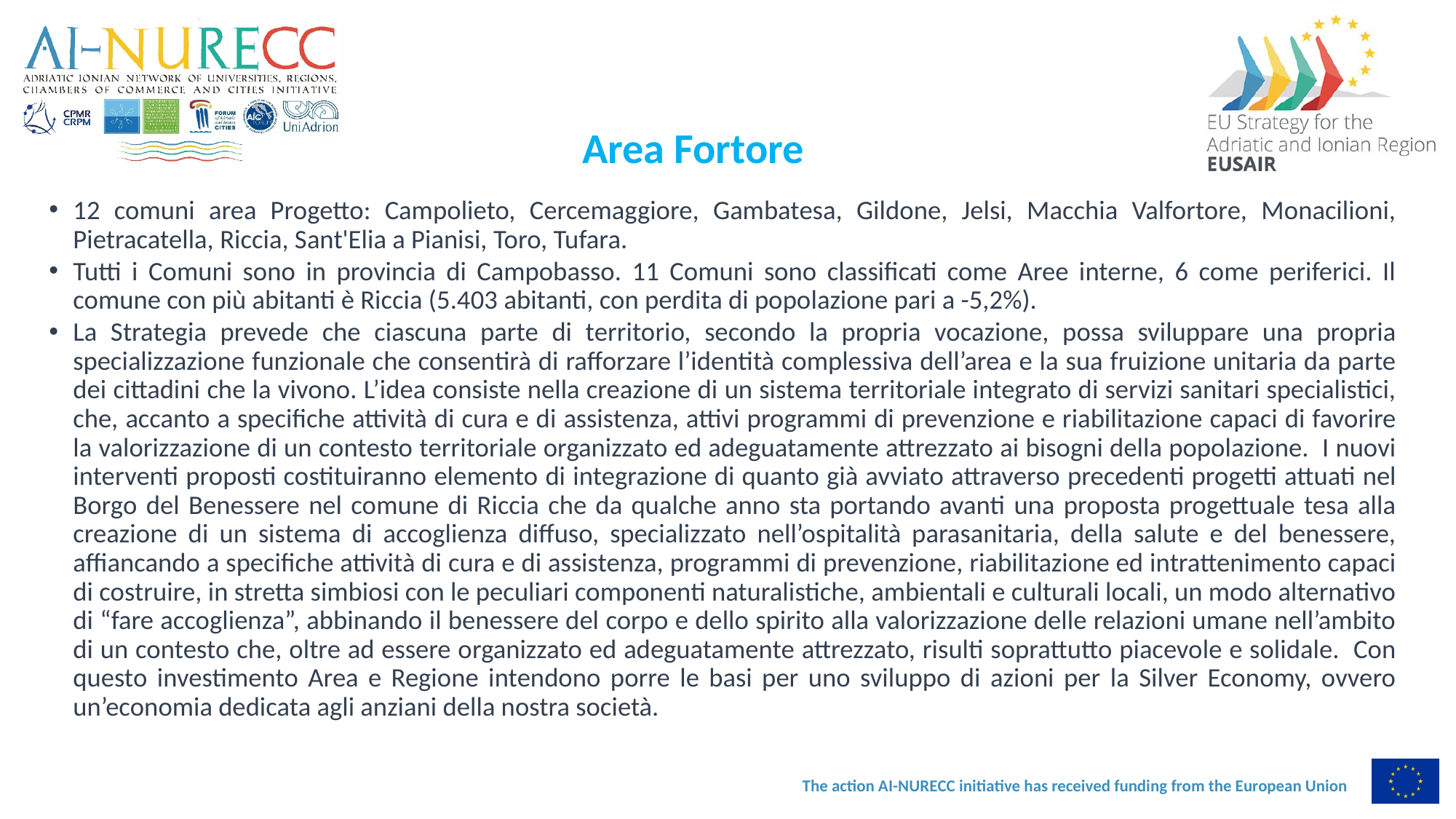

Area Fortore
12 comuni area Progetto: Campolieto, Cercemaggiore, Gambatesa, Gildone, Jelsi, Macchia Valfortore, Monacilioni, Pietracatella, Riccia, Sant'Elia a Pianisi, Toro, Tufara.
Tutti i Comuni sono in provincia di Campobasso. 11 Comuni sono classificati come Aree interne, 6 come periferici. Il comune con più abitanti è Riccia (5.403 abitanti, con perdita di popolazione pari a -5,2%).
La Strategia prevede che ciascuna parte di territorio, secondo la propria vocazione, possa sviluppare una propria specializzazione funzionale che consentirà di rafforzare l’identità complessiva dell’area e la sua fruizione unitaria da parte dei cittadini che la vivono. L’idea consiste nella creazione di un sistema territoriale integrato di servizi sanitari specialistici, che, accanto a specifiche attività di cura e di assistenza, attivi programmi di prevenzione e riabilitazione capaci di favorire la valorizzazione di un contesto territoriale organizzato ed adeguatamente attrezzato ai bisogni della popolazione.  I nuovi interventi proposti costituiranno elemento di integrazione di quanto già avviato attraverso precedenti progetti attuati nel Borgo del Benessere nel comune di Riccia che da qualche anno sta portando avanti una proposta progettuale tesa alla creazione di un sistema di accoglienza diffuso, specializzato nell’ospitalità parasanitaria, della salute e del benessere, affiancando a specifiche attività di cura e di assistenza, programmi di prevenzione, riabilitazione ed intrattenimento capaci di costruire, in stretta simbiosi con le peculiari componenti naturalistiche, ambientali e culturali locali, un modo alternativo di “fare accoglienza”, abbinando il benessere del corpo e dello spirito alla valorizzazione delle relazioni umane nell’ambito di un contesto che, oltre ad essere organizzato ed adeguatamente attrezzato, risulti soprattutto piacevole e solidale.  Con questo investimento Area e Regione intendono porre le basi per uno sviluppo di azioni per la Silver Economy, ovvero un’economia dedicata agli anziani della nostra società.